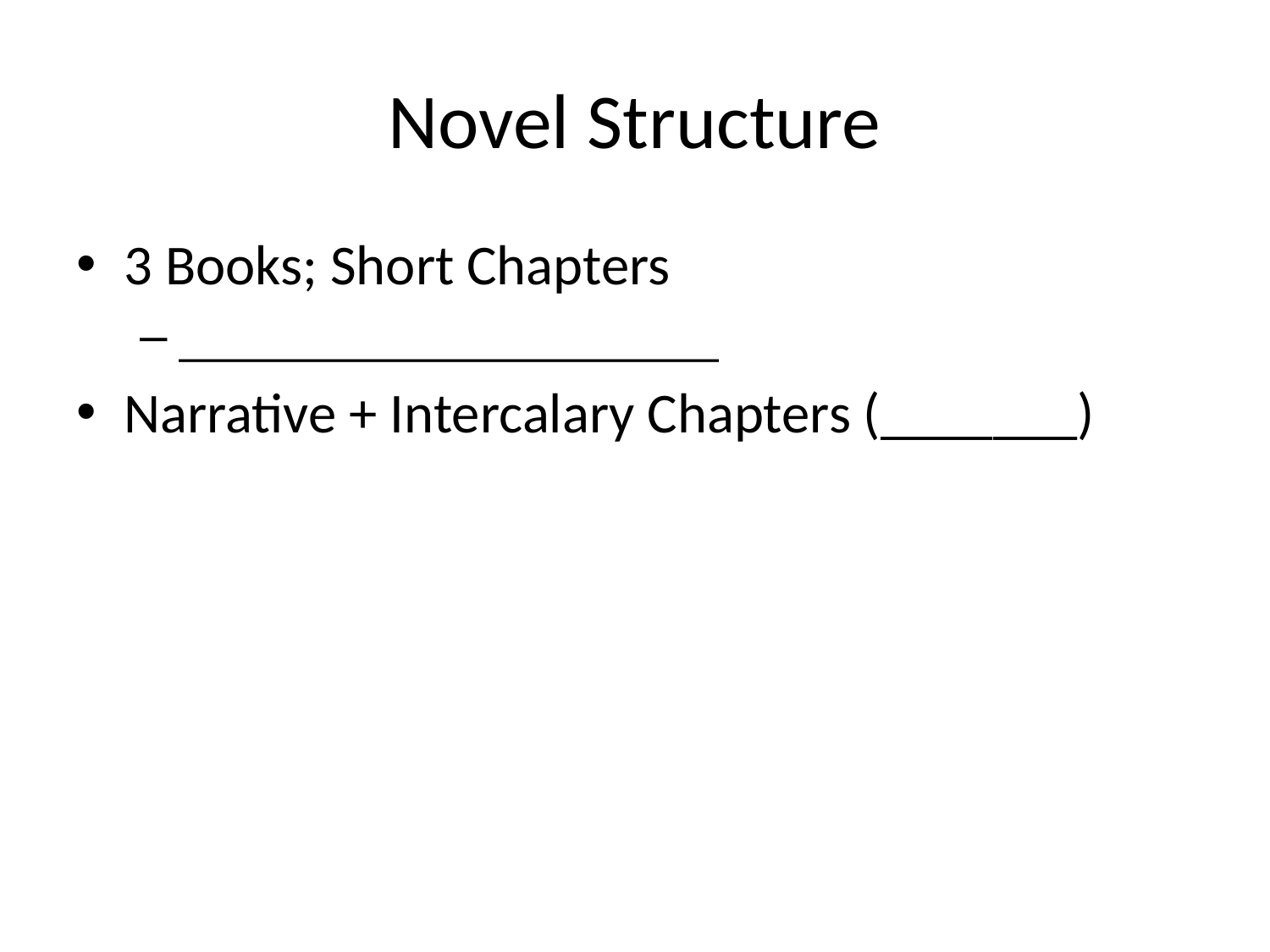

# Novel Structure
3 Books; Short Chapters
______________________
Narrative + Intercalary Chapters (_______)